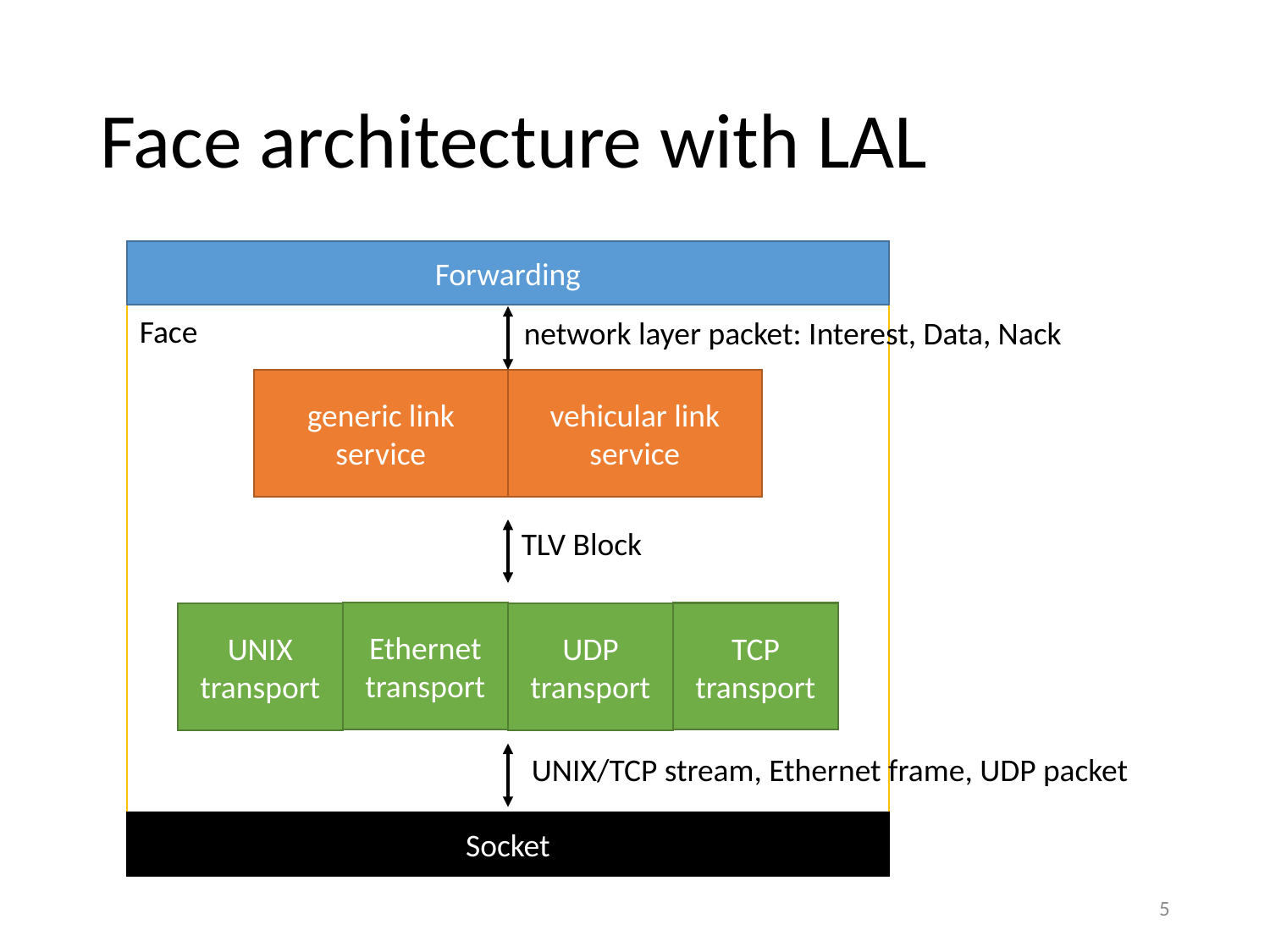

# Face architecture with LAL
Forwarding
Face
network layer packet: Interest, Data, Nack
generic link service
vehicular link service
TLV Block
Ethernet transport
TCP transport
UDP transport
UNIX transport
UNIX/TCP stream, Ethernet frame, UDP packet
Socket
5